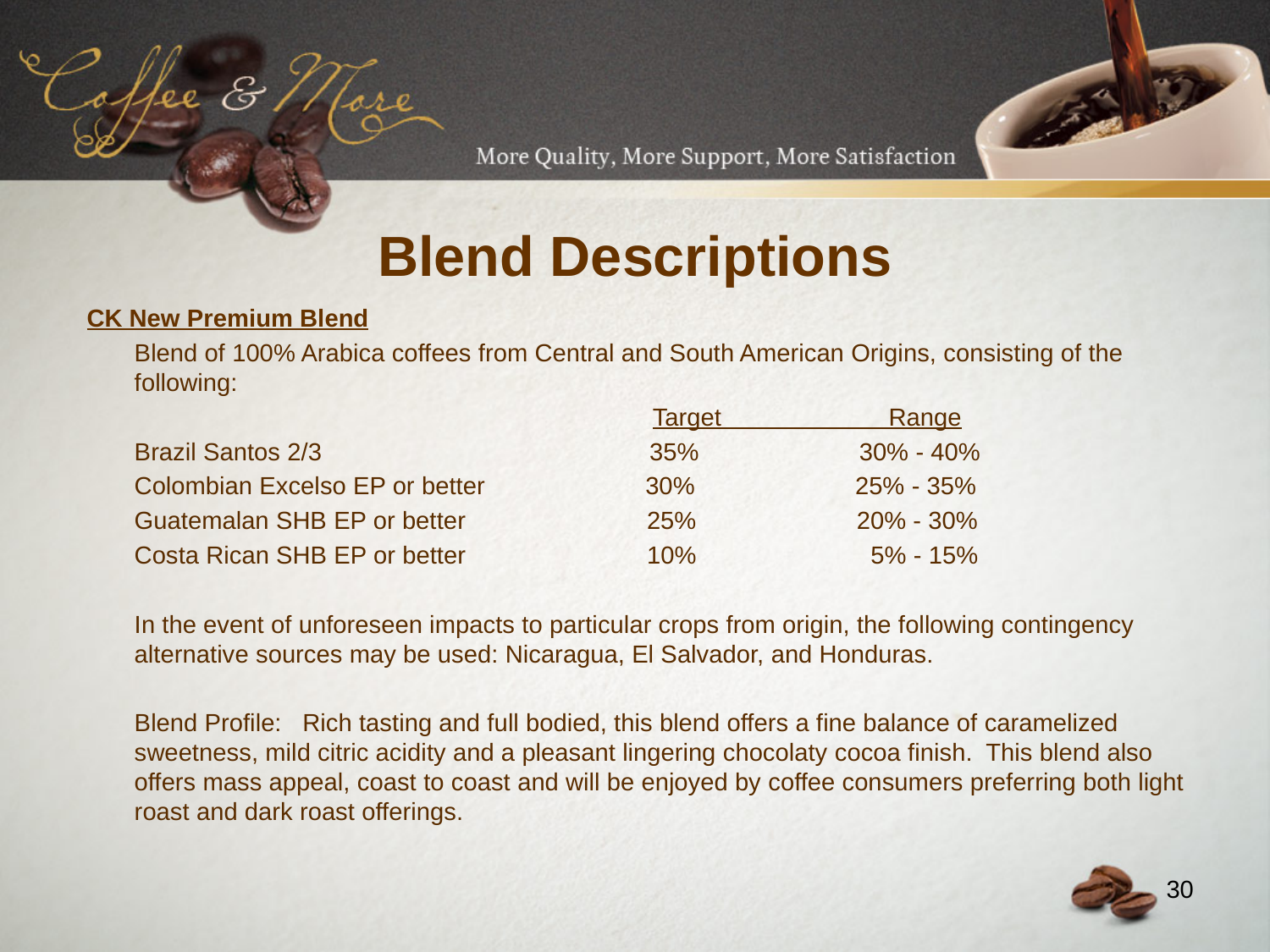

# Blend Descriptions
CK New Premium Blend
 	Blend of 100% Arabica coffees from Central and South American Origins, consisting of the following:
                                                                                 Target                        Range
	Brazil Santos 2/3                                               35%                       30% - 40%
	Colombian Excelso EP or better                       30%                       25% - 35%
	Guatemalan SHB EP or better                          25%                       20% - 30%
	Costa Rican SHB EP or better                          10%                         5% - 15%

	In the event of unforeseen impacts to particular crops from origin, the following contingency alternative sources may be used: Nicaragua, El Salvador, and Honduras.

	Blend Profile:   Rich tasting and full bodied, this blend offers a fine balance of caramelized sweetness, mild citric acidity and a pleasant lingering chocolaty cocoa finish.  This blend also offers mass appeal, coast to coast and will be enjoyed by coffee consumers preferring both light roast and dark roast offerings.
30